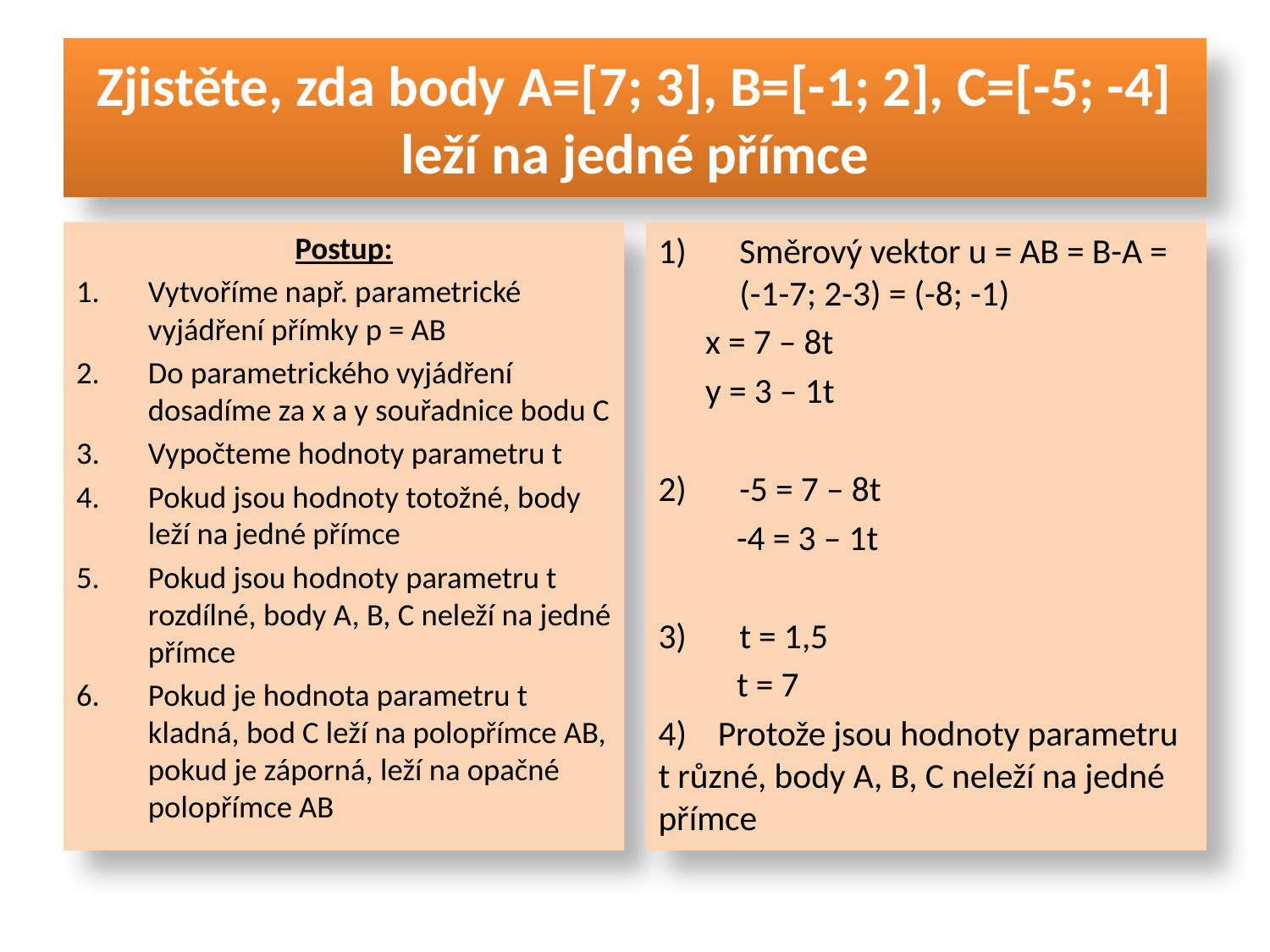

# Zjistěte, zda body A=[7; 3], B=[-1; 2], C=[-5; -4] leží na jedné přímce
Postup:
Vytvoříme např. parametrické vyjádření přímky p = AB
Do parametrického vyjádření dosadíme za x a y souřadnice bodu C
Vypočteme hodnoty parametru t
Pokud jsou hodnoty totožné, body leží na jedné přímce
Pokud jsou hodnoty parametru t rozdílné, body A, B, C neleží na jedné přímce
Pokud je hodnota parametru t kladná, bod C leží na polopřímce AB, pokud je záporná, leží na opačné polopřímce AB
Směrový vektor u = AB = B-A = (-1-7; 2-3) = (-8; -1)
      x = 7 – 8t
      y = 3 – 1t

-5 = 7 – 8t
          -4 = 3 – 1t

t = 1,5
          t = 7
4)    Protože jsou hodnoty parametru t různé, body A, B, C neleží na jedné přímce